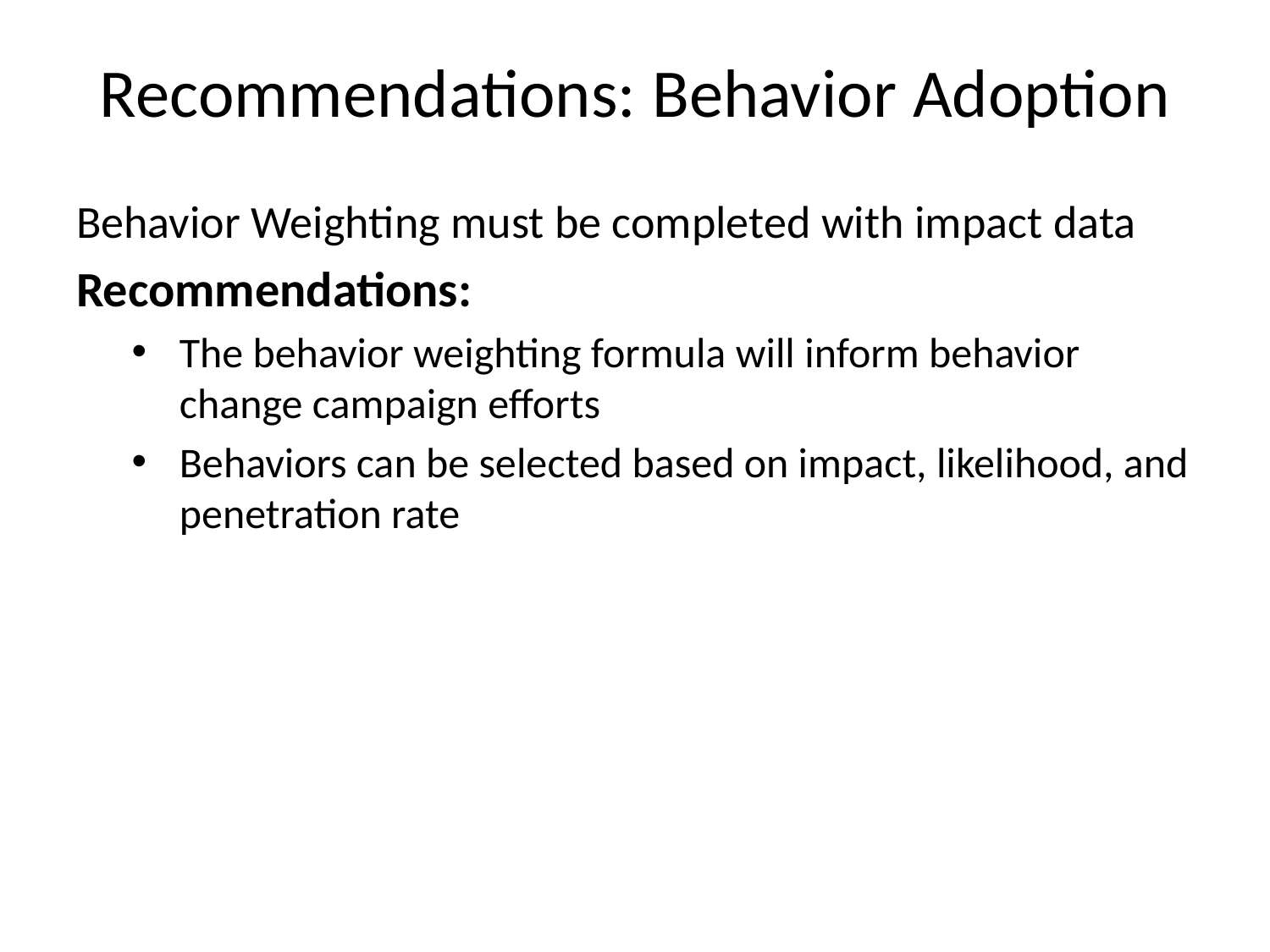

# Recommendations: Behavior Adoption
Behavior Weighting must be completed with impact data
Recommendations:
The behavior weighting formula will inform behavior change campaign efforts
Behaviors can be selected based on impact, likelihood, and penetration rate